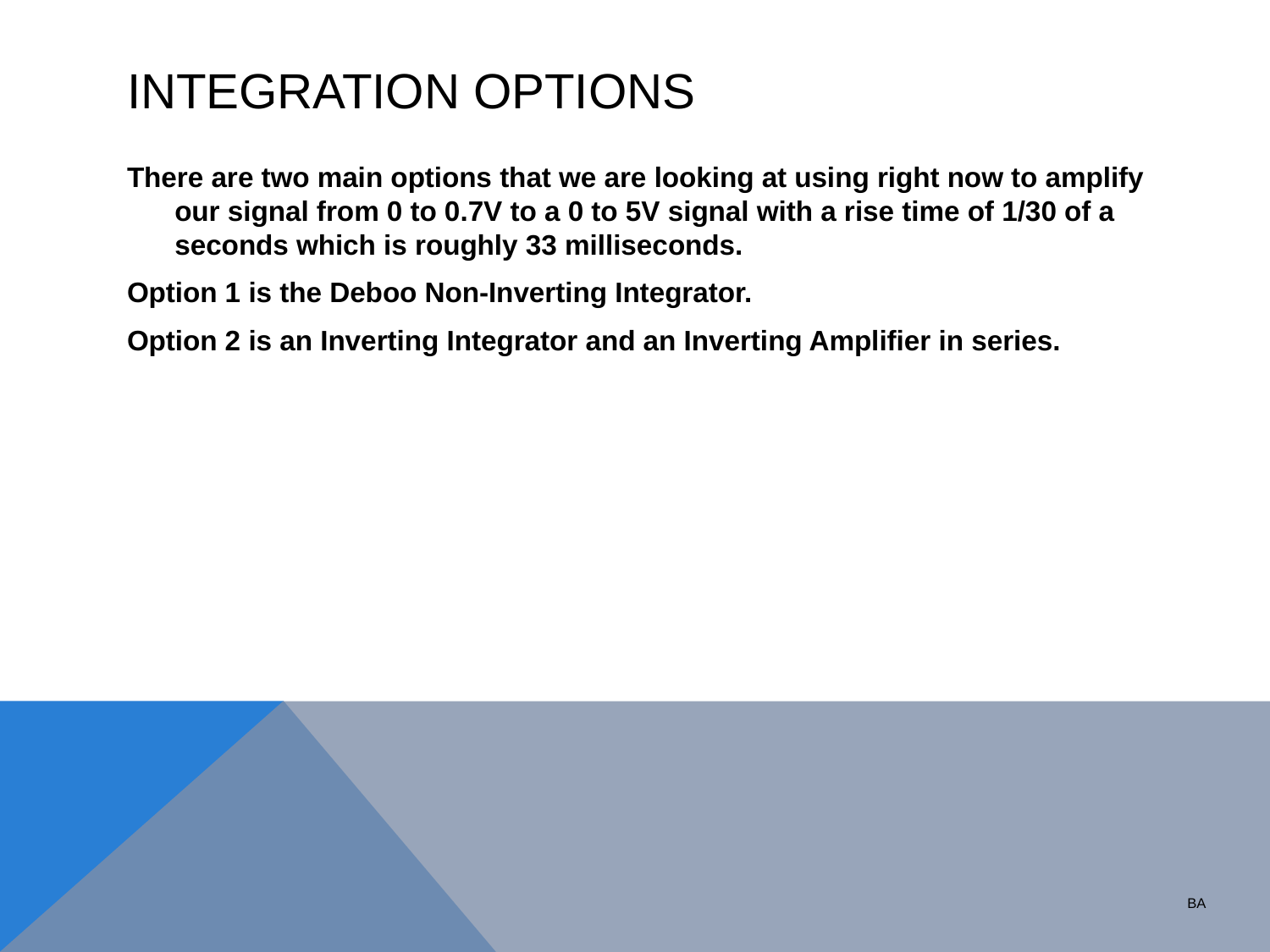

# INTEGRATION OPTIONS
There are two main options that we are looking at using right now to amplify our signal from 0 to 0.7V to a 0 to 5V signal with a rise time of 1/30 of a seconds which is roughly 33 milliseconds.
Option 1 is the Deboo Non-Inverting Integrator.
Option 2 is an Inverting Integrator and an Inverting Amplifier in series.
BA